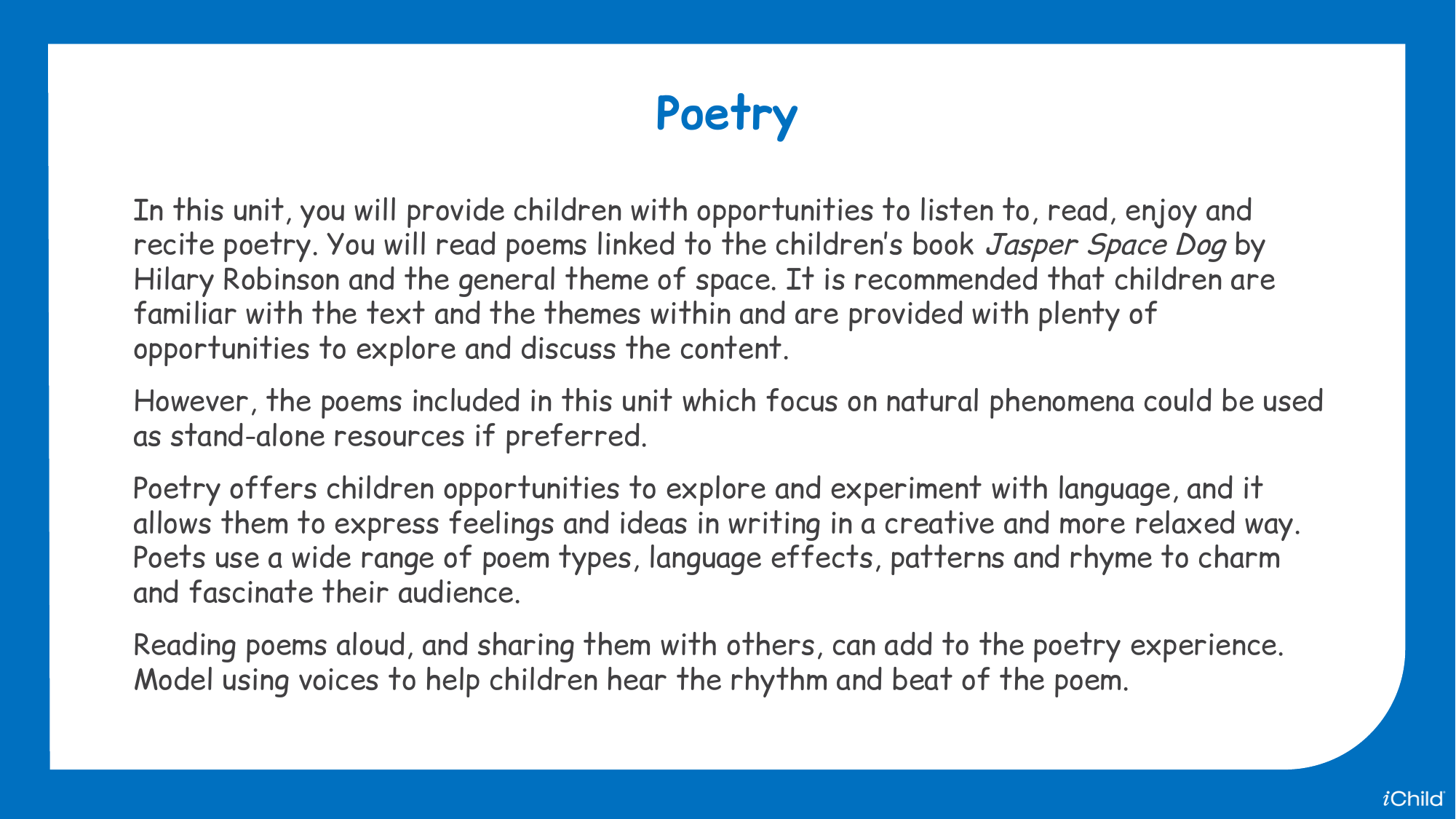

Poetry
In this unit, you will provide children with opportunities to listen to, read, enjoy and recite poetry. You will read poems linked to the children’s book Jasper Space Dog by Hilary Robinson and the general theme of space. It is recommended that children are familiar with the text and the themes within and are provided with plenty of opportunities to explore and discuss the content.
However, the poems included in this unit which focus on natural phenomena could be used as stand-alone resources if preferred.
Poetry offers children opportunities to explore and experiment with language, and it allows them to express feelings and ideas in writing in a creative and more relaxed way. Poets use a wide range of poem types, language effects, patterns and rhyme to charm and fascinate their audience.
Reading poems aloud, and sharing them with others, can add to the poetry experience. Model using voices to help children hear the rhythm and beat of the poem.